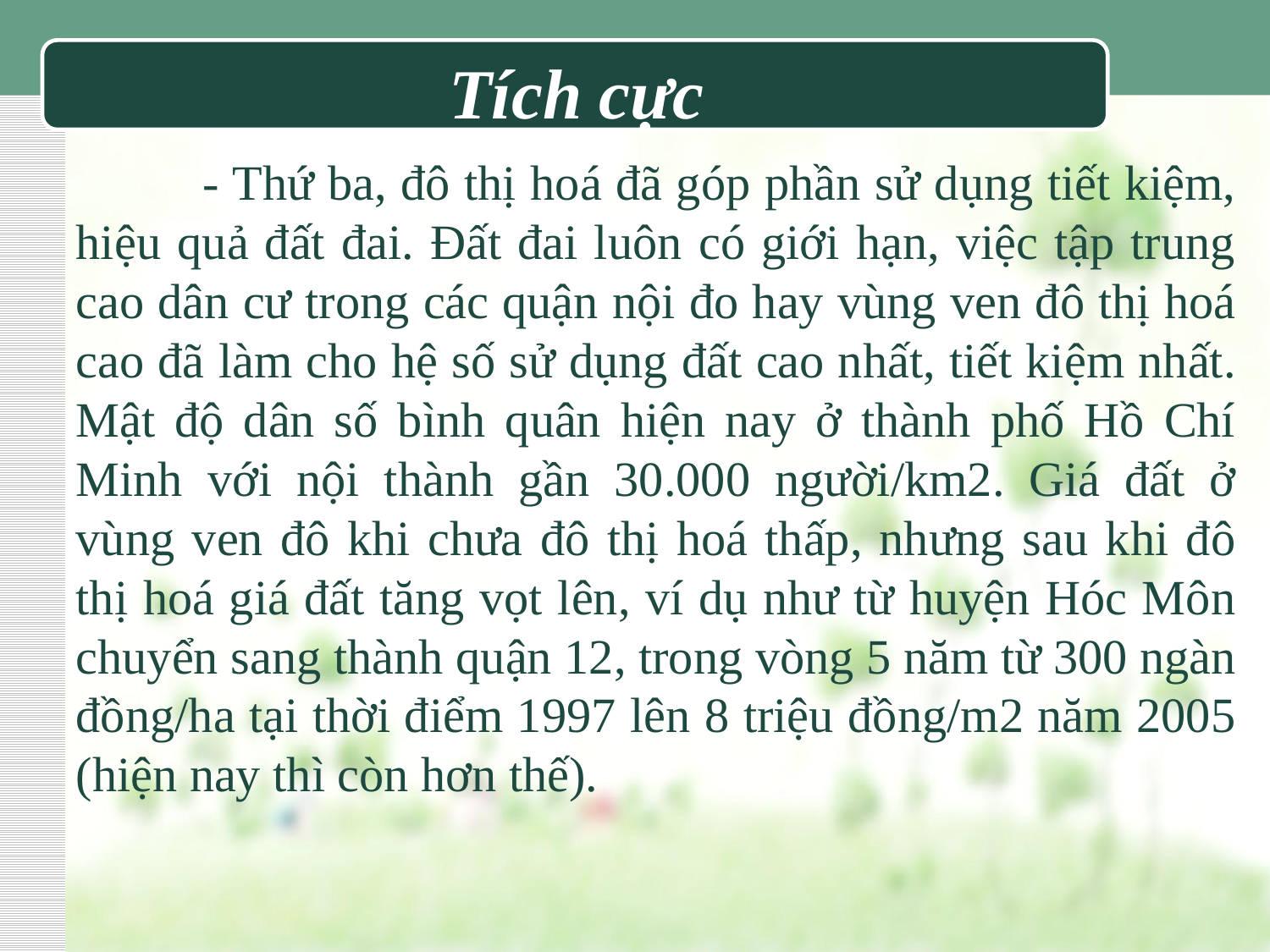

Tích cực
	- Thứ ba, đô thị hoá đã góp phần sử dụng tiết kiệm, hiệu quả đất đai. Đất đai luôn có giới hạn, việc tập trung cao dân cư trong các quận nội đo hay vùng ven đô thị hoá cao đã làm cho hệ số sử dụng đất cao nhất, tiết kiệm nhất. Mật độ dân số bình quân hiện nay ở thành phố Hồ Chí Minh với nội thành gần 30.000 người/km2. Giá đất ở vùng ven đô khi chưa đô thị hoá thấp, nhưng sau khi đô thị hoá giá đất tăng vọt lên, ví dụ như từ huyện Hóc Môn chuyển sang thành quận 12, trong vòng 5 năm từ 300 ngàn đồng/ha tại thời điểm 1997 lên 8 triệu đồng/m2 năm 2005 (hiện nay thì còn hơn thế).